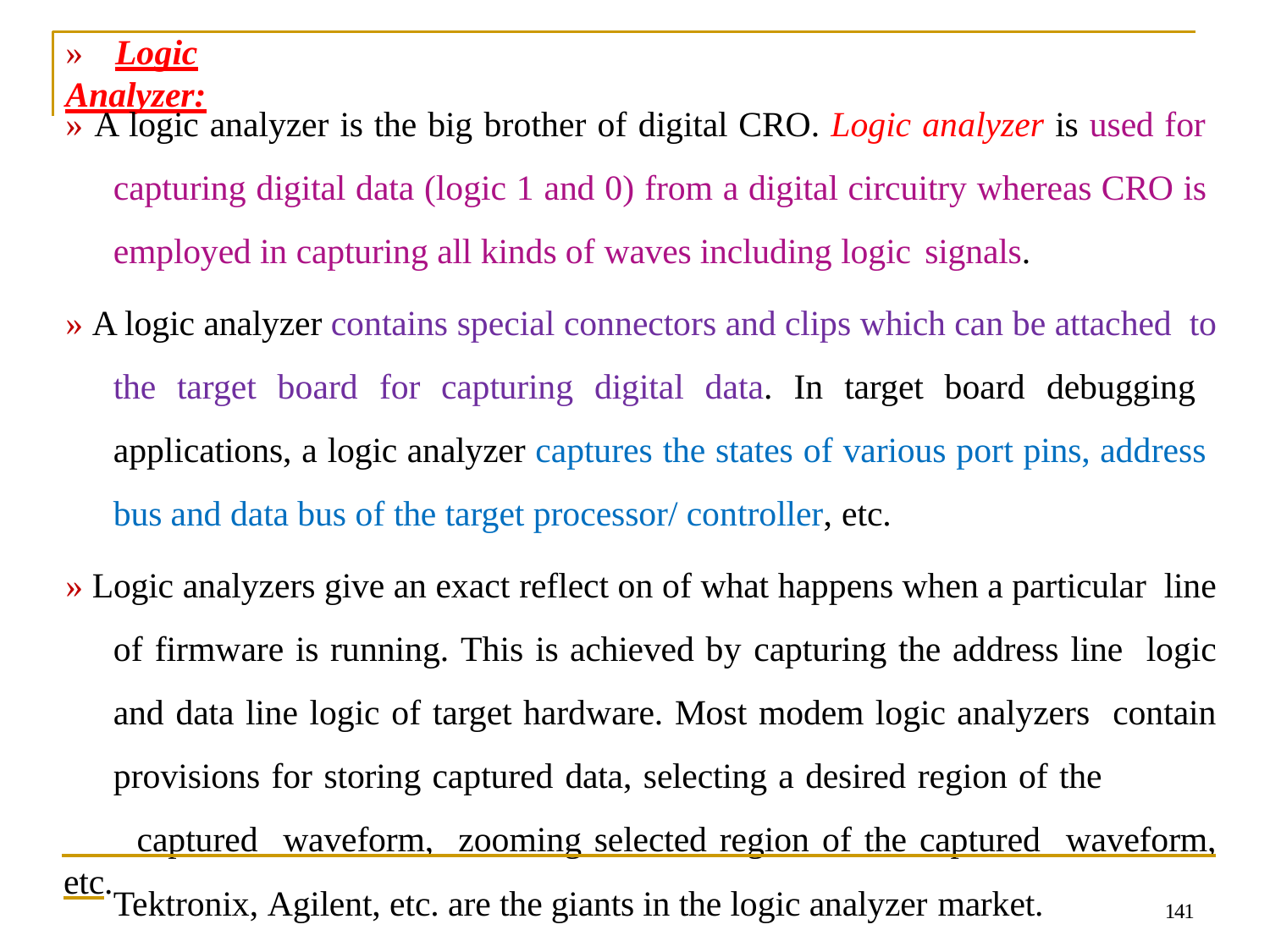

# »	Logic Analyzer:
» A logic analyzer is the big brother of digital CRO. Logic analyzer is used for  capturing digital data (logic 1 and 0) from a digital circuitry whereas CRO is  employed in capturing all kinds of waves including logic signals.
» A logic analyzer contains special connectors and clips which can be attached  to the target board for capturing digital data. In target board debugging  applications, a logic analyzer captures the states of various port pins, address  bus and data bus of the target processor/ controller, etc.
» Logic analyzers give an exact reflect on of what happens when a particular  line of firmware is running. This is achieved by capturing the address line  logic and data line logic of target hardware. Most modem logic analyzers  contain provisions for storing captured data, selecting a desired region of the
      captured  waveform,  zooming selected region of the captured  waveform, etc.
Tektronix, Agilent, etc. are the giants in the logic analyzer market.
141